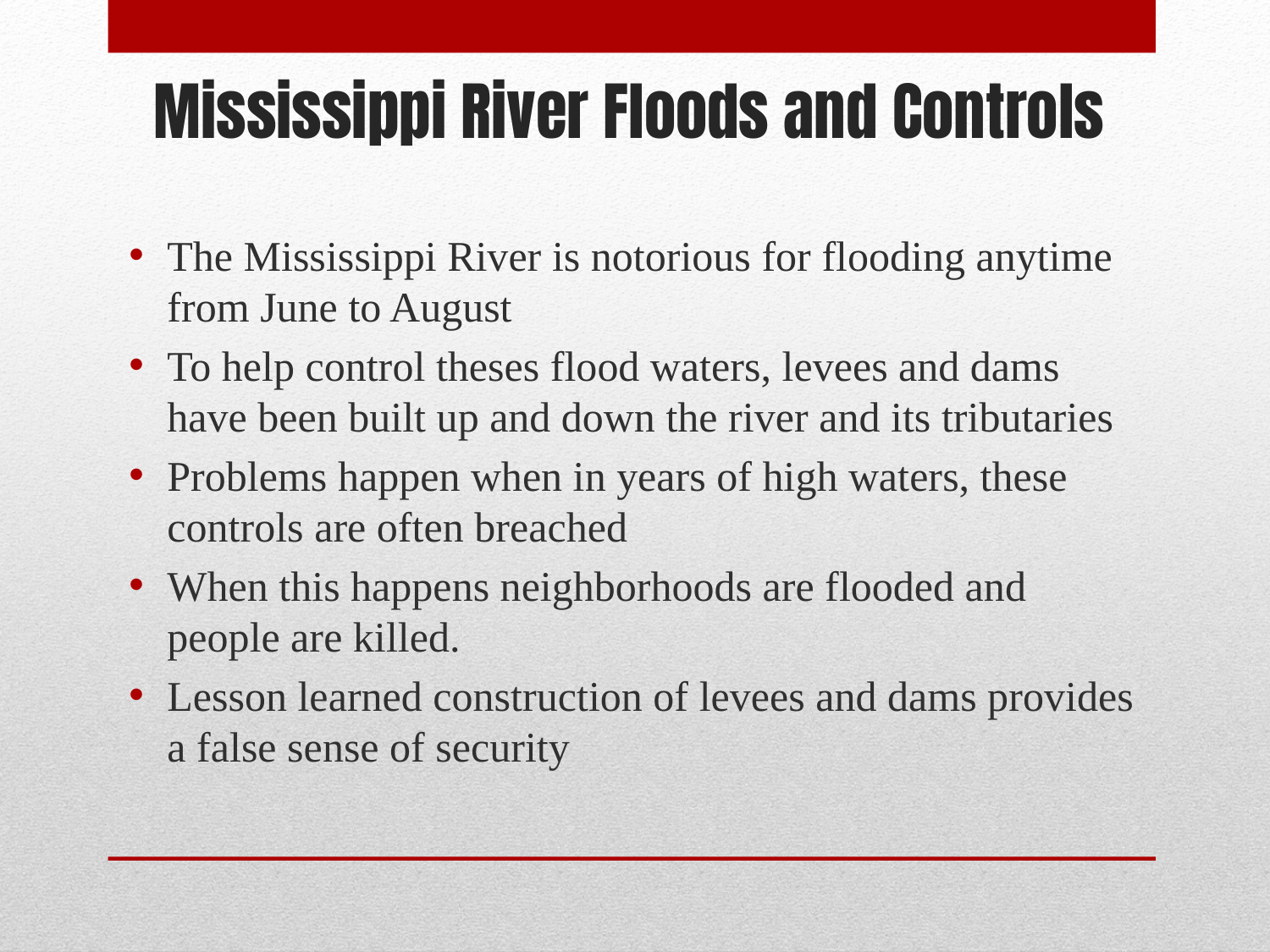

Mississippi River Floods and Controls
The Mississippi River is notorious for flooding anytime from June to August
To help control theses flood waters, levees and dams have been built up and down the river and its tributaries
Problems happen when in years of high waters, these controls are often breached
When this happens neighborhoods are flooded and people are killed.
Lesson learned construction of levees and dams provides a false sense of security